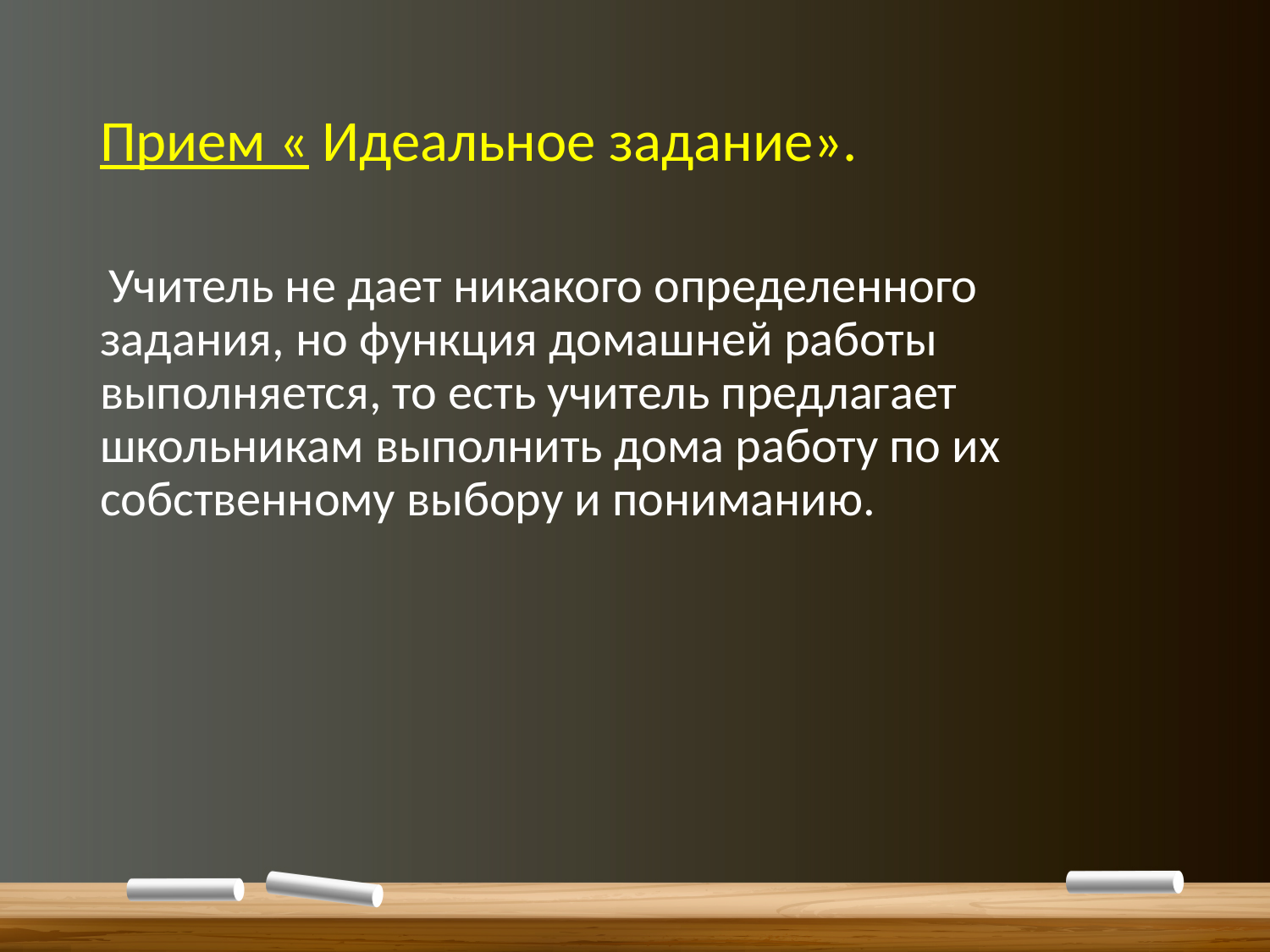

# Прием « Идеальное задание».
 Учитель не дает никакого определенного задания, но функция домашней работы выполняется, то есть учитель предлагает школьникам выполнить дома работу по их собственному выбору и пониманию.